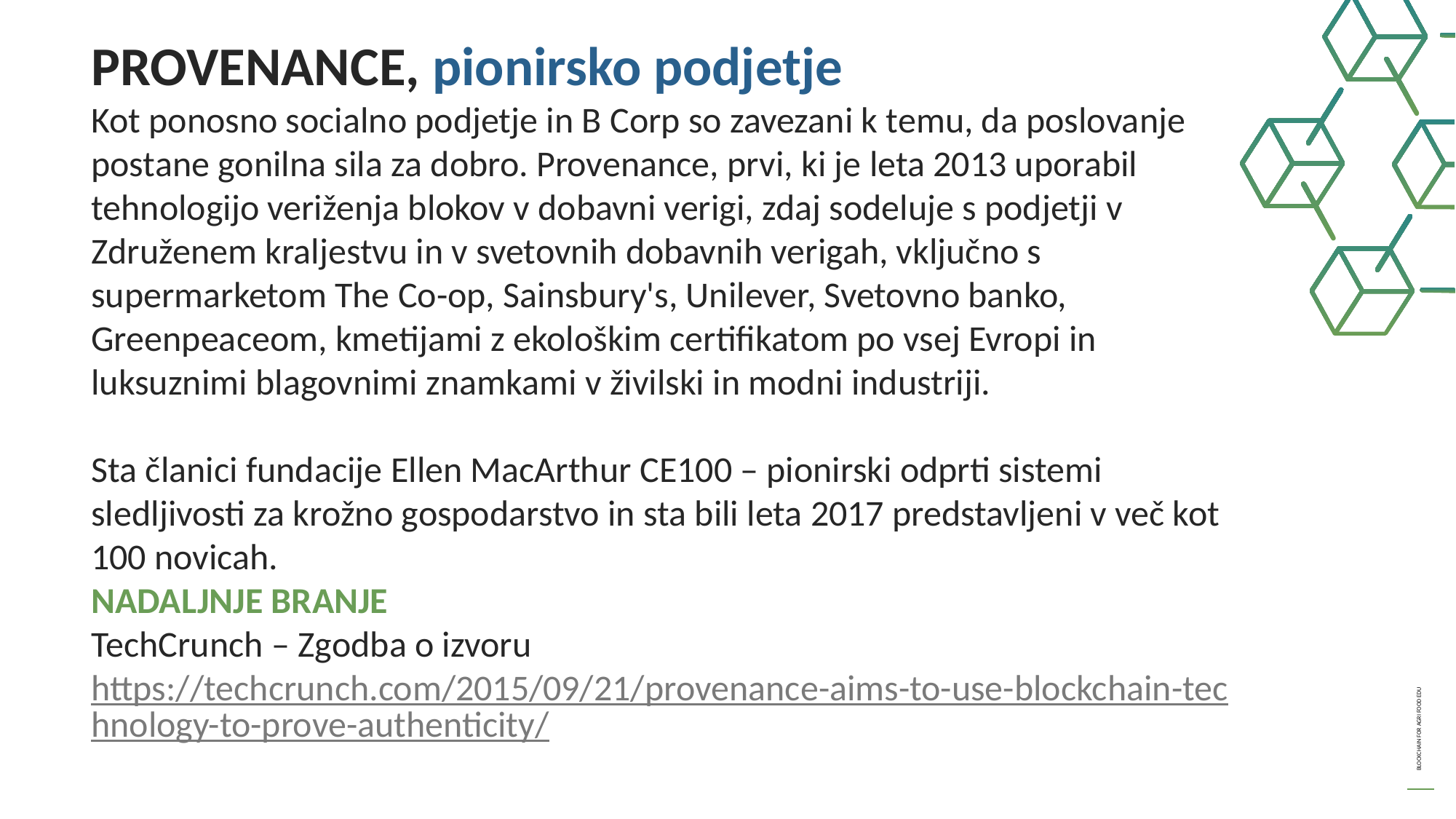

PROVENANCE, pionirsko podjetje
Kot ponosno socialno podjetje in B Corp so zavezani k temu, da poslovanje postane gonilna sila za dobro. Provenance, prvi, ki je leta 2013 uporabil tehnologijo veriženja blokov v dobavni verigi, zdaj sodeluje s podjetji v Združenem kraljestvu in v svetovnih dobavnih verigah, vključno s supermarketom The Co-op, Sainsbury's, Unilever, Svetovno banko, Greenpeaceom, kmetijami z ekološkim certifikatom po vsej Evropi in luksuznimi blagovnimi znamkami v živilski in modni industriji.
Sta članici fundacije Ellen MacArthur CE100 – pionirski odprti sistemi sledljivosti za krožno gospodarstvo in sta bili leta 2017 predstavljeni v več kot 100 novicah.
NADALJNJE BRANJE
TechCrunch – Zgodba o izvoru
https://techcrunch.com/2015/09/21/provenance-aims-to-use-blockchain-technology-to-prove-authenticity/